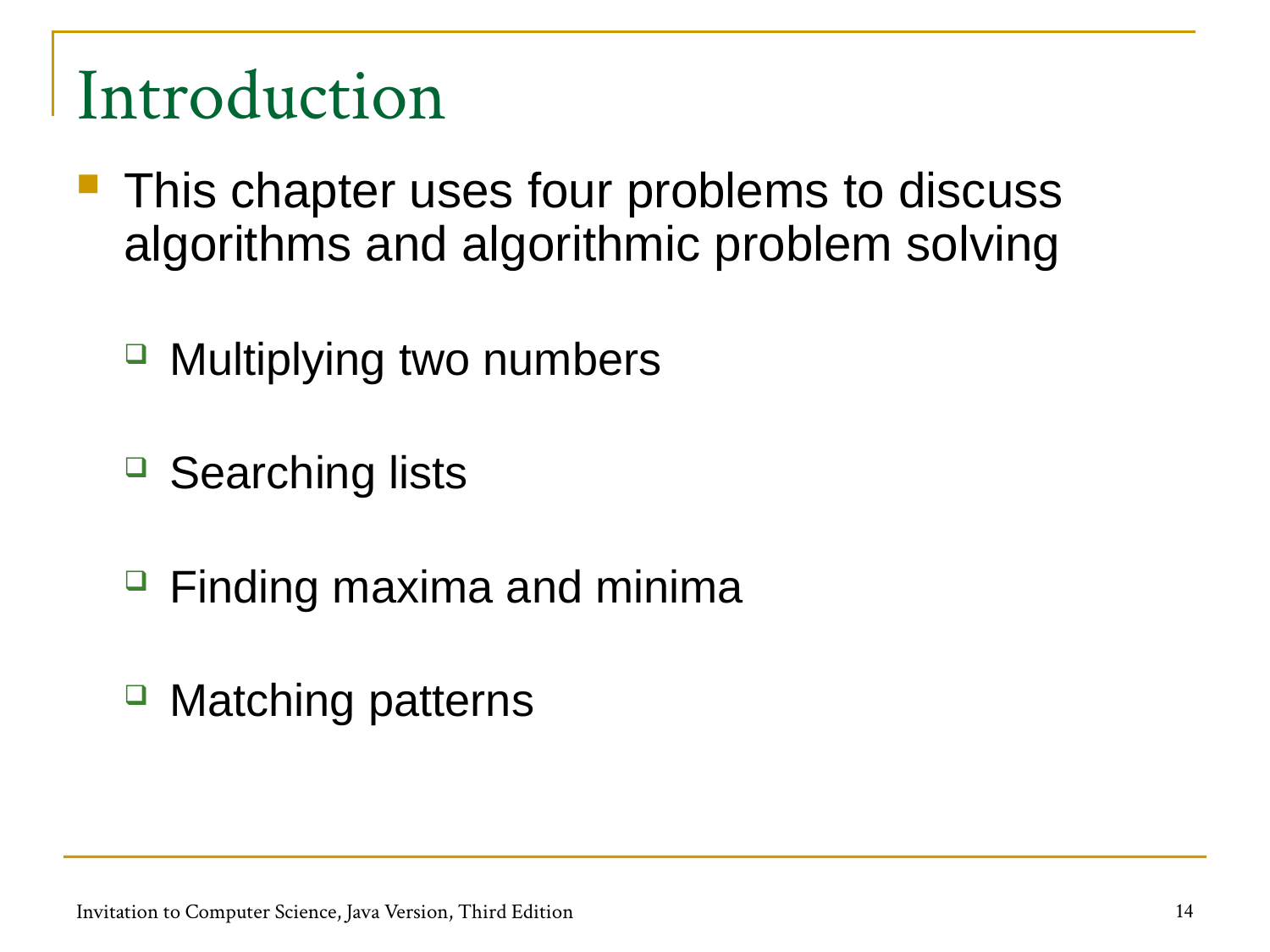

# Introduction
This chapter uses four problems to discuss algorithms and algorithmic problem solving
Multiplying two numbers
Searching lists
Finding maxima and minima
Matching patterns
14
Invitation to Computer Science, Java Version, Third Edition